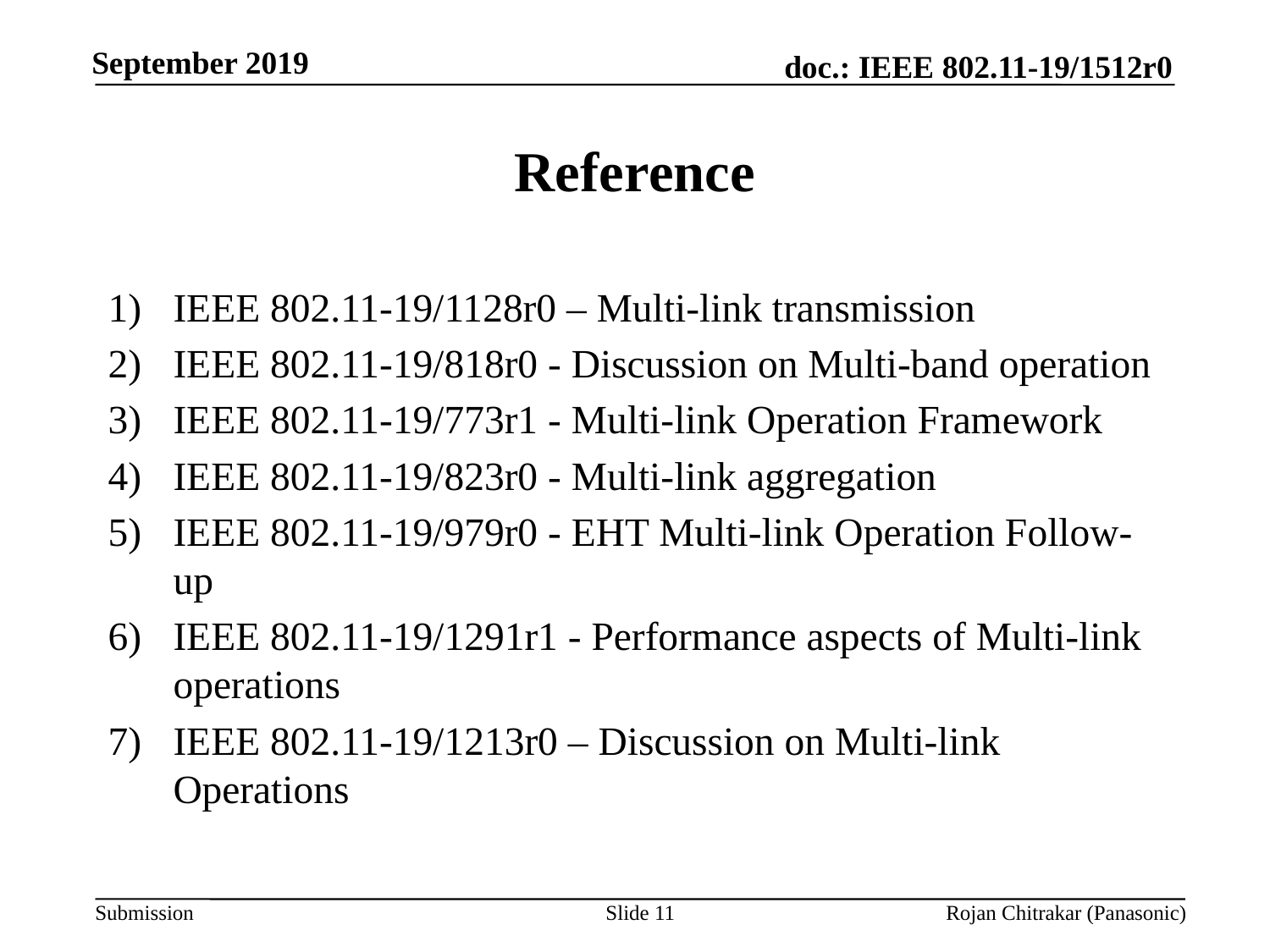

# Reference
IEEE 802.11-19/1128r0 – Multi-link transmission
IEEE 802.11-19/818r0 - Discussion on Multi-band operation
IEEE 802.11-19/773r1 - Multi-link Operation Framework
IEEE 802.11-19/823r0 - Multi-link aggregation
IEEE 802.11-19/979r0 - EHT Multi-link Operation Follow-up
IEEE 802.11-19/1291r1 - Performance aspects of Multi-link operations
IEEE 802.11-19/1213r0 – Discussion on Multi-link Operations
Slide 11
Rojan Chitrakar (Panasonic)